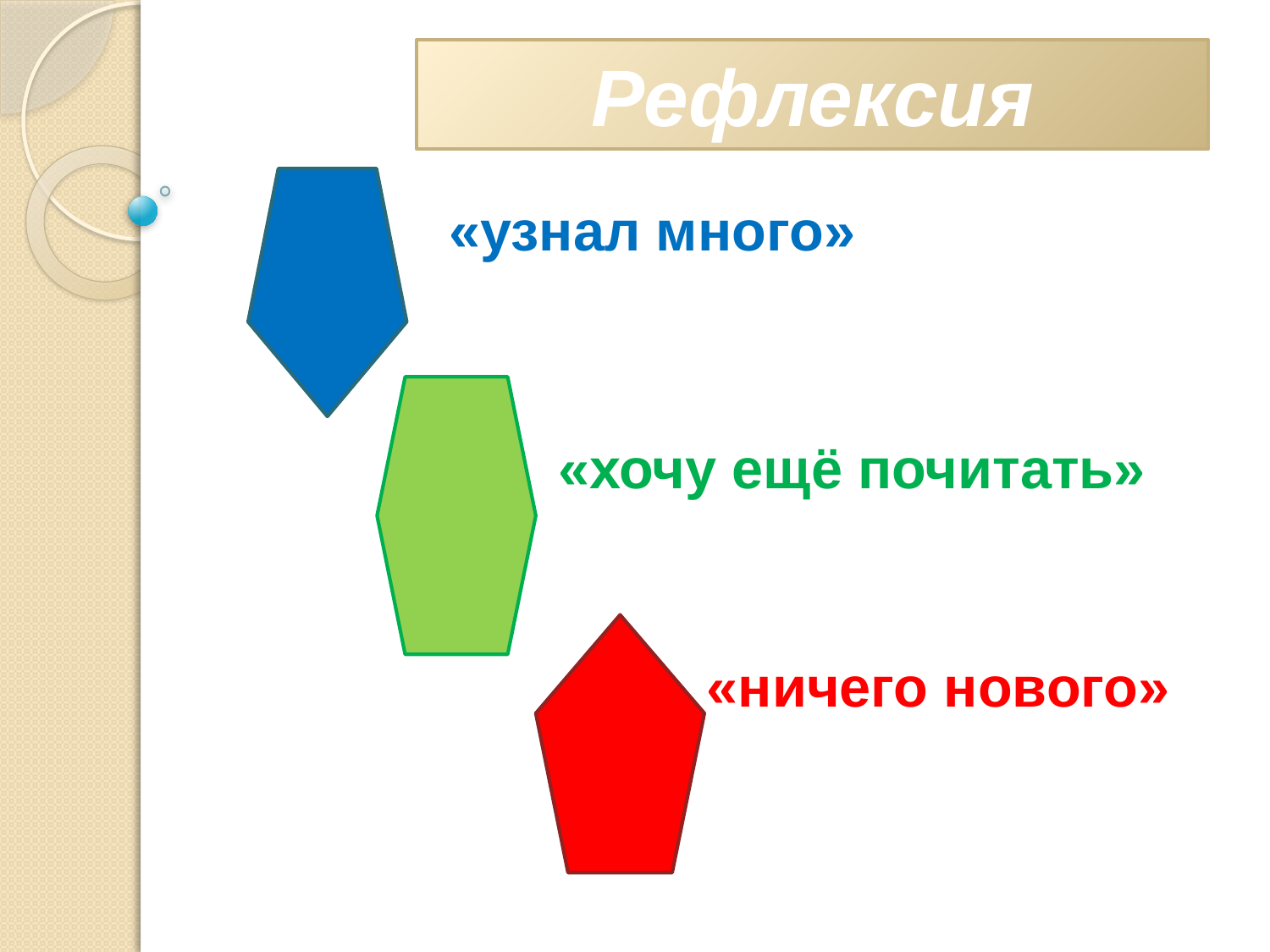

Рефлексия

«узнал много»

«хочу ещё почитать»

«ничего нового»